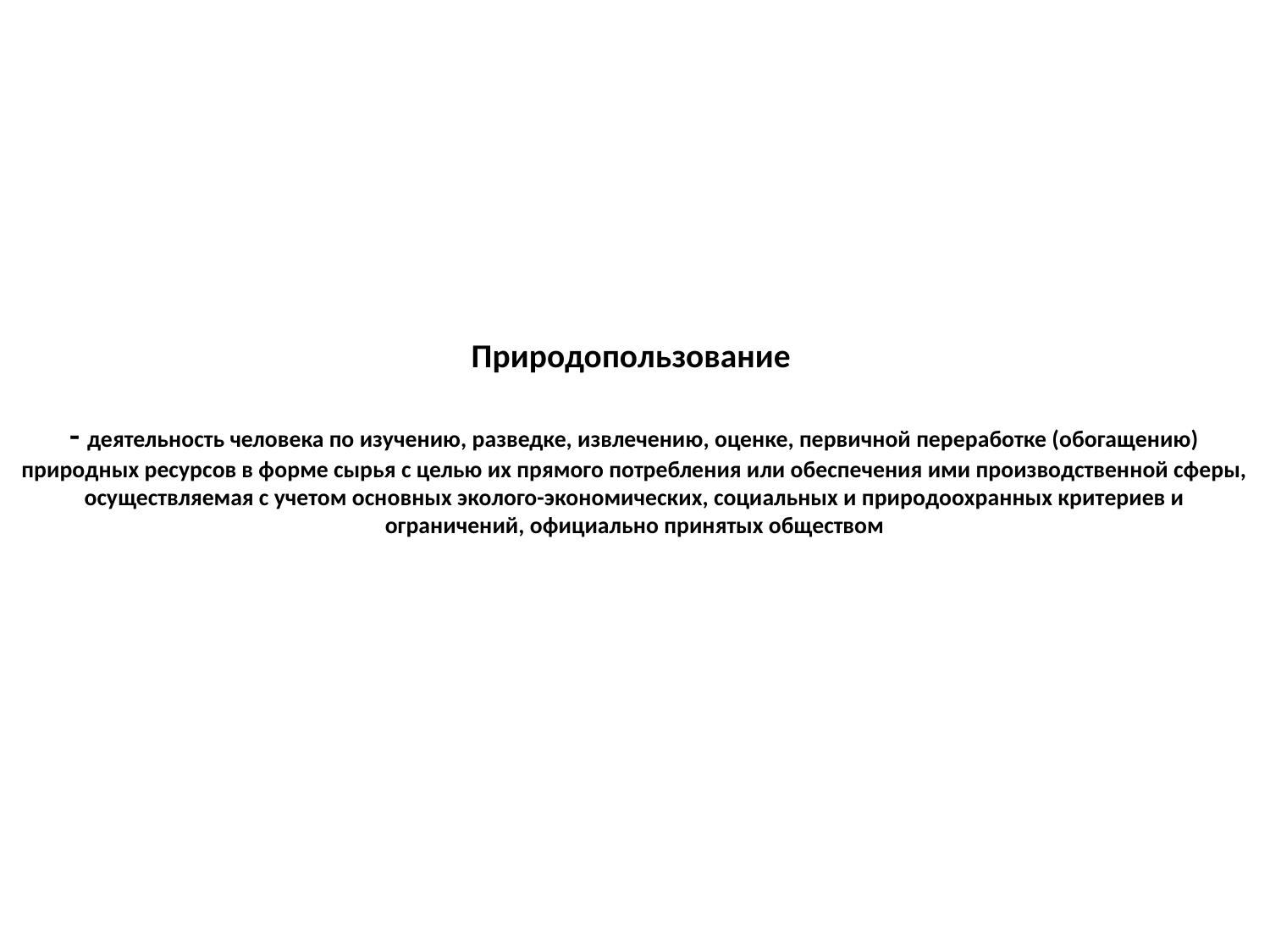

# Природопользование - деятельность человека по изучению, разведке, извлечению, оценке, первичной переработке (обогащению) природных ресурсов в форме сырья с целью их прямого потребления или обеспечения ими производственной сферы, осуществляемая с учетом основных эколого-экономических, социальных и природоохранных критериев и ограничений, официально принятых обществом